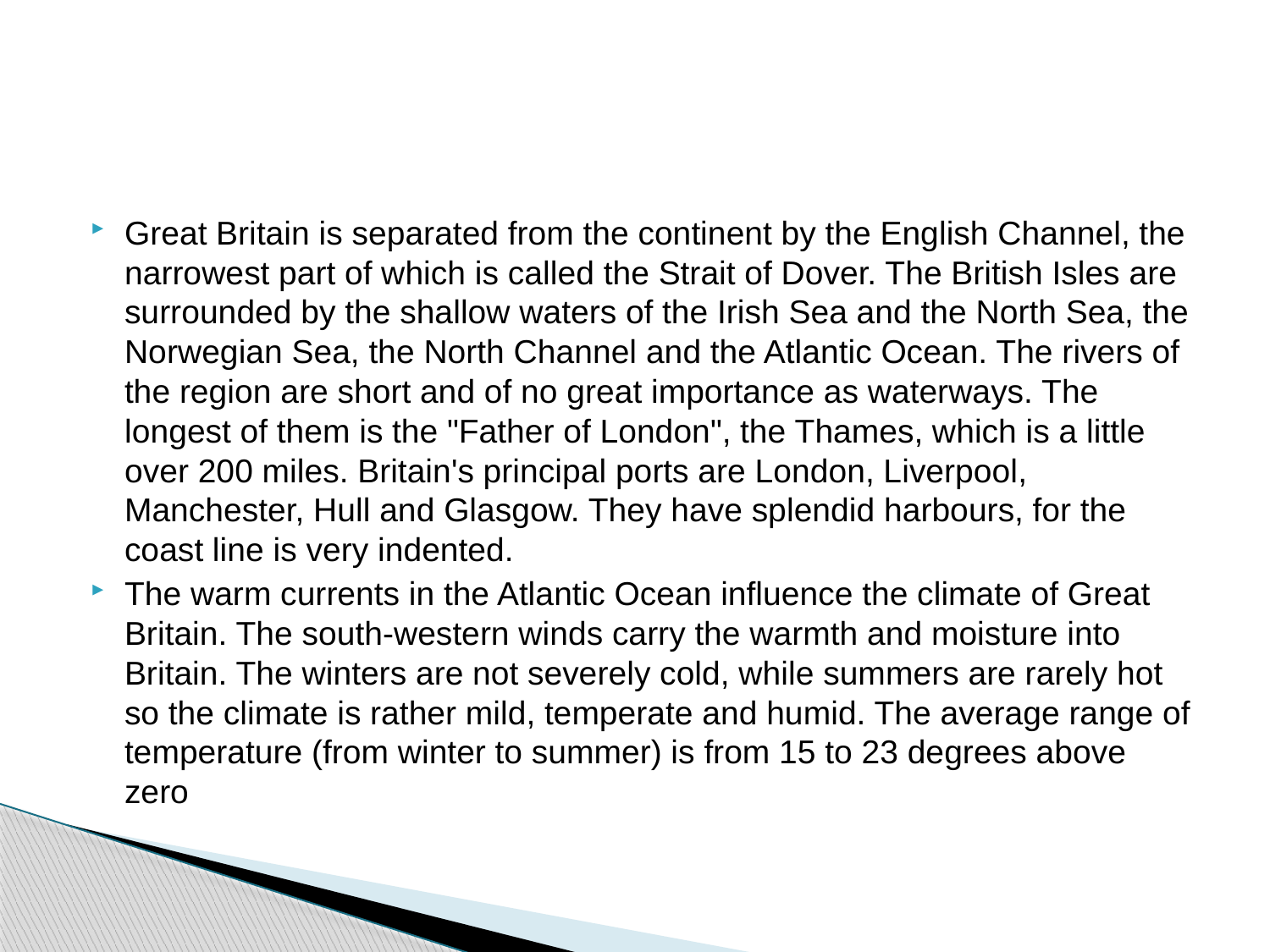

#
Great Britain is separated from the continent by the English Channel, the narrowest part of which is called the Strait of Dover. The British Isles are surrounded by the shallow waters of the Irish Sea and the North Sea, the Norwegian Sea, the North Channel and the Atlantic Ocean. The rivers of the region are short and of no great importance as waterways. The longest of them is the "Father of London", the Thames, which is a little over 200 miles. Britain's principal ports are London, Liverpool, Manchester, Hull and Glasgow. They have splendid harbours, for the coast line is very indented.
The warm currents in the Atlantic Ocean influence the climate of Great Britain. The south-western winds carry the warmth and moisture into Britain. The winters are not severely cold, while summers are rarely hot so the climate is rather mild, temperate and humid. The average range of temperature (from winter to summer) is from 15 to 23 degrees above zero